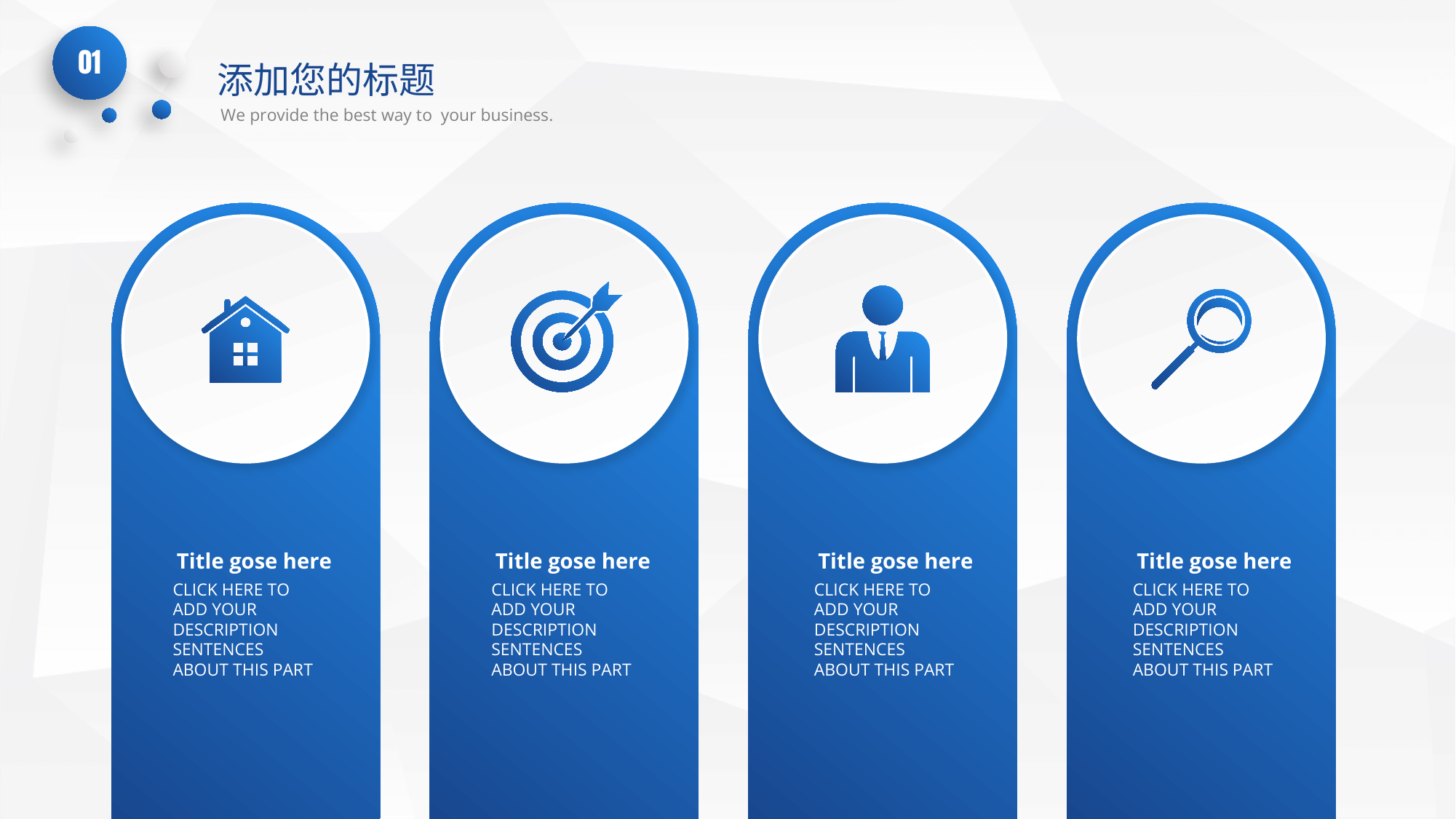

Title gose here
CLICK HERE TO ADD YOUR DESCRIPTION SENTENCES ABOUT THIS PART
Title gose here
CLICK HERE TO ADD YOUR DESCRIPTION SENTENCES ABOUT THIS PART
Title gose here
CLICK HERE TO ADD YOUR DESCRIPTION SENTENCES ABOUT THIS PART
Title gose here
CLICK HERE TO ADD YOUR DESCRIPTION SENTENCES ABOUT THIS PART